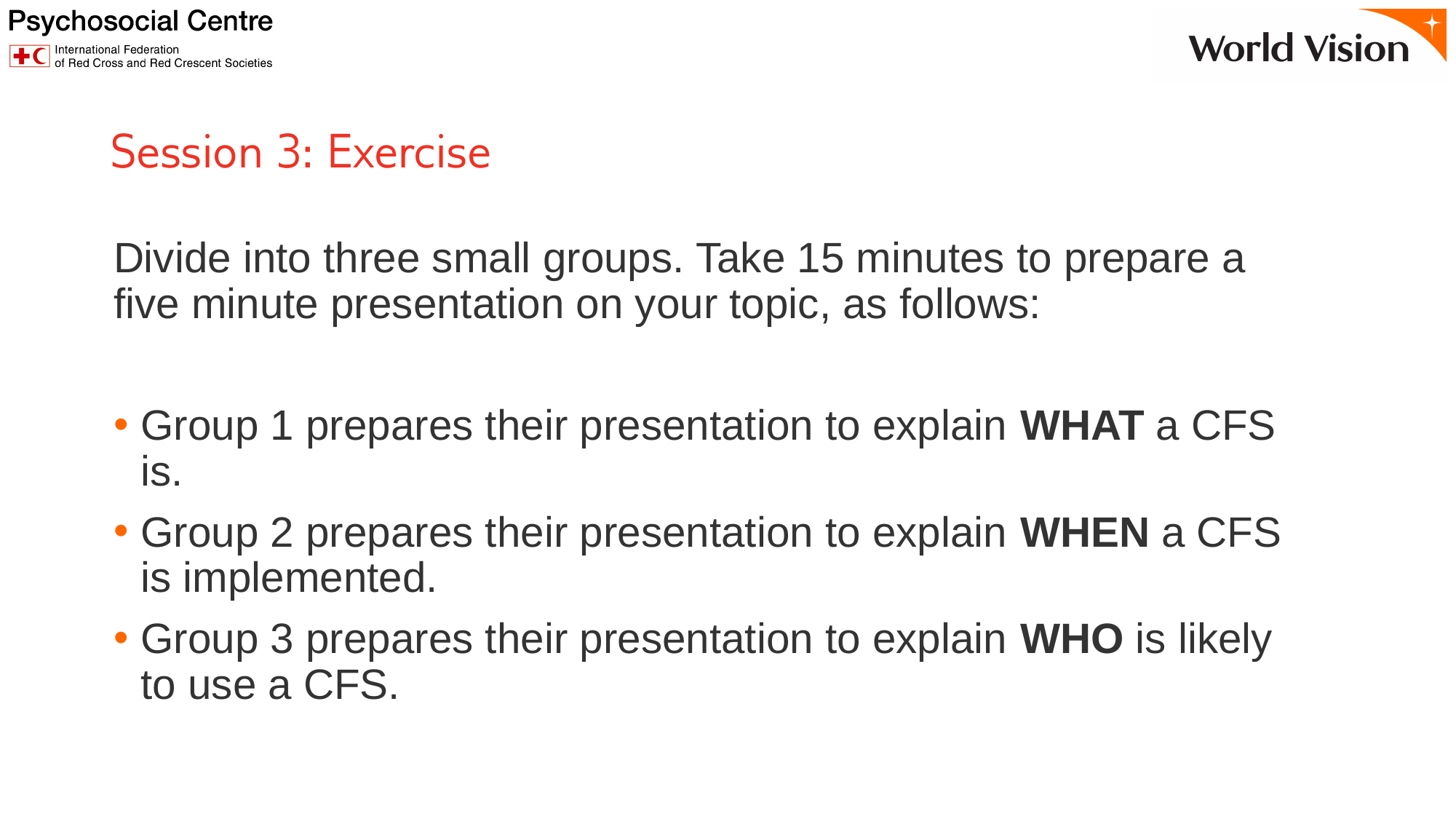

# Session 3: Exercise
Divide into three small groups. Take 15 minutes to prepare a five minute presentation on your topic, as follows:

Group 1 prepares their presentation to explain WHAT a CFS is.
Group 2 prepares their presentation to explain WHEN a CFS is implemented.
Group 3 prepares their presentation to explain WHO is likely to use a CFS.